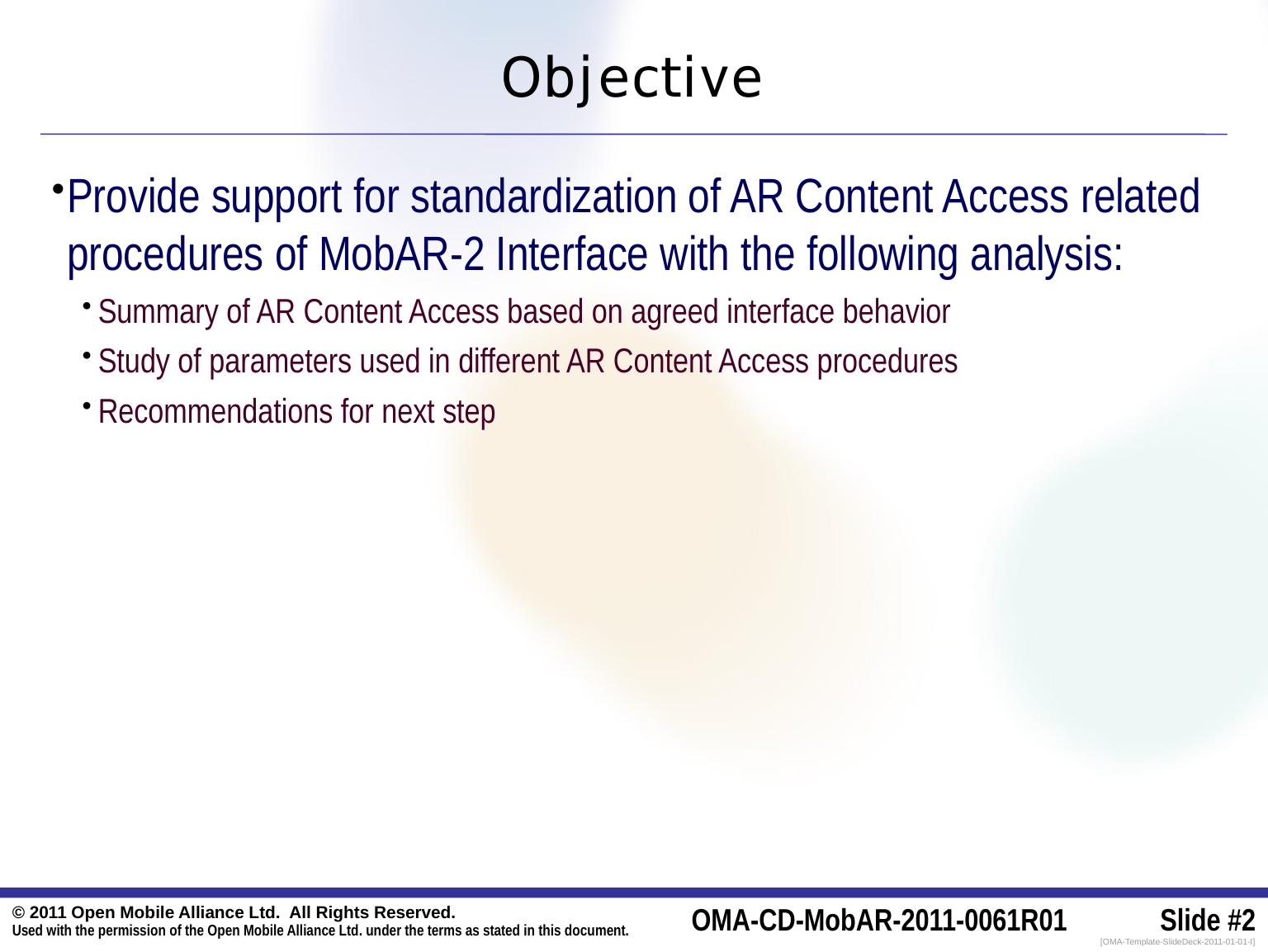

# Objective
Provide support for standardization of AR Content Access related procedures of MobAR-2 Interface with the following analysis:
Summary of AR Content Access based on agreed interface behavior
Study of parameters used in different AR Content Access procedures
Recommendations for next step